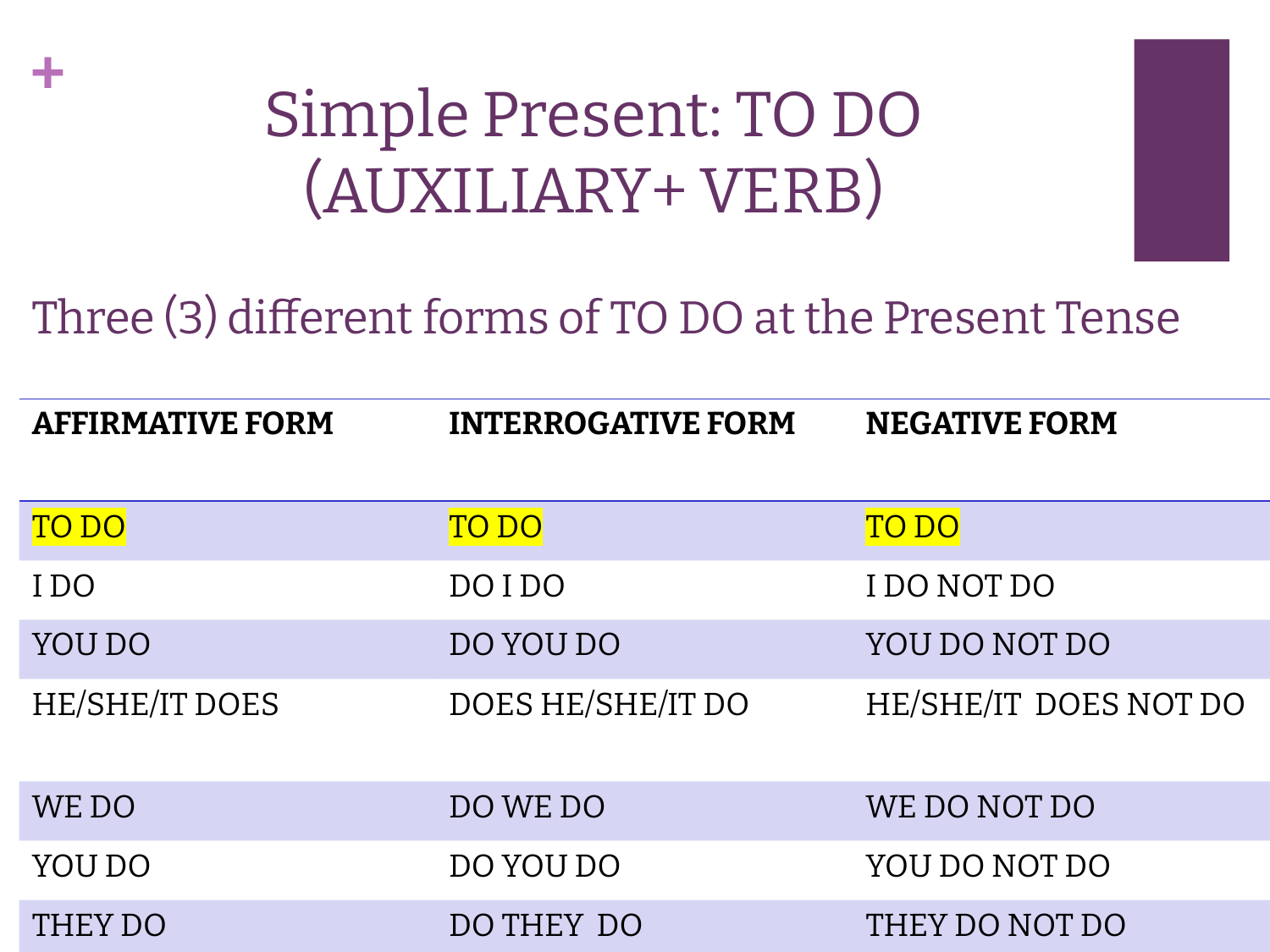

Simple Present: TO DO (AUXILIARY+ VERB)
Three (3) different forms of TO DO at the Present Tense
| AFFIRMATIVE FORM | INTERROGATIVE FORM | NEGATIVE FORM |
| --- | --- | --- |
| TO DO | TO DO | TO DO |
| I DO | DO I DO | I DO NOT DO |
| YOU DO | DO YOU DO | YOU DO NOT DO |
| HE/SHE/IT DOES | DOES HE/SHE/IT DO | HE/SHE/IT DOES NOT DO |
| WE DO | DO WE DO | WE DO NOT DO |
| YOU DO | DO YOU DO | YOU DO NOT DO |
| THEY DO | DO THEY DO | THEY DO NOT DO |